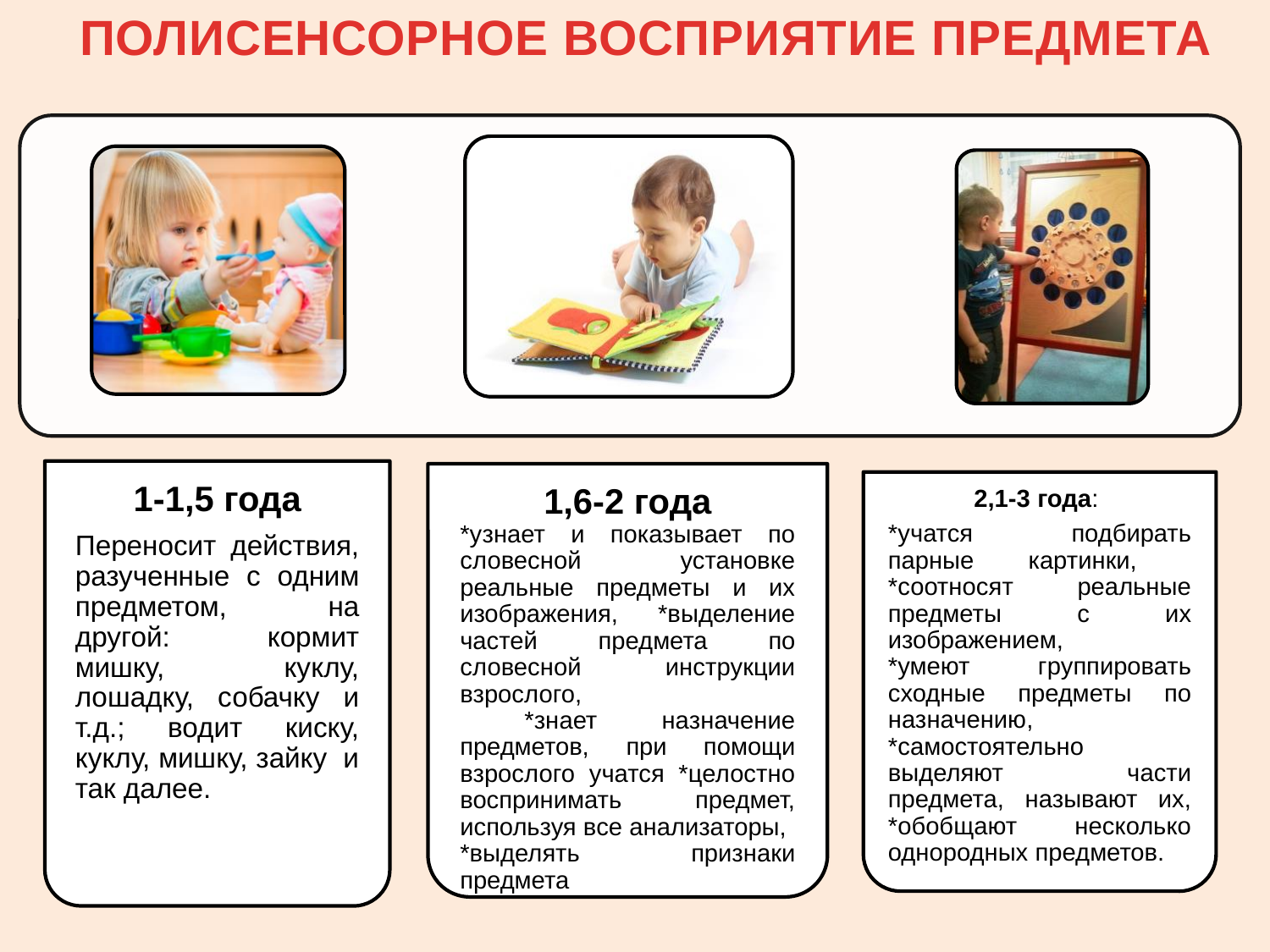

ПОЛИСЕНСОРНОЕ ВОСПРИЯТИЕ ПРЕДМЕТА
1-1,5 года
Переносит действия, разученные с одним предметом, на другой:  кормит мишку, куклу, лошадку, собачку и т.д.; водит киску, куклу, мишку, зайку  и так далее.
1,6-2 года
*узнает и показывает по словесной установке реальные предметы и их изображения, *выделение частей предмета по словесной инструкции взрослого,
 *знает назначение предметов, при помощи взрослого учатся *целостно воспринимать предмет, используя все анализаторы,
*выделять признаки предмета
2,1-3 года:
*учатся подбирать парные картинки,  *соотносят реальные предметы с их изображением,
*умеют группировать сходные предметы по назначению, *самостоятельно выделяют части предмета, называют их, *обобщают несколько однородных предметов.